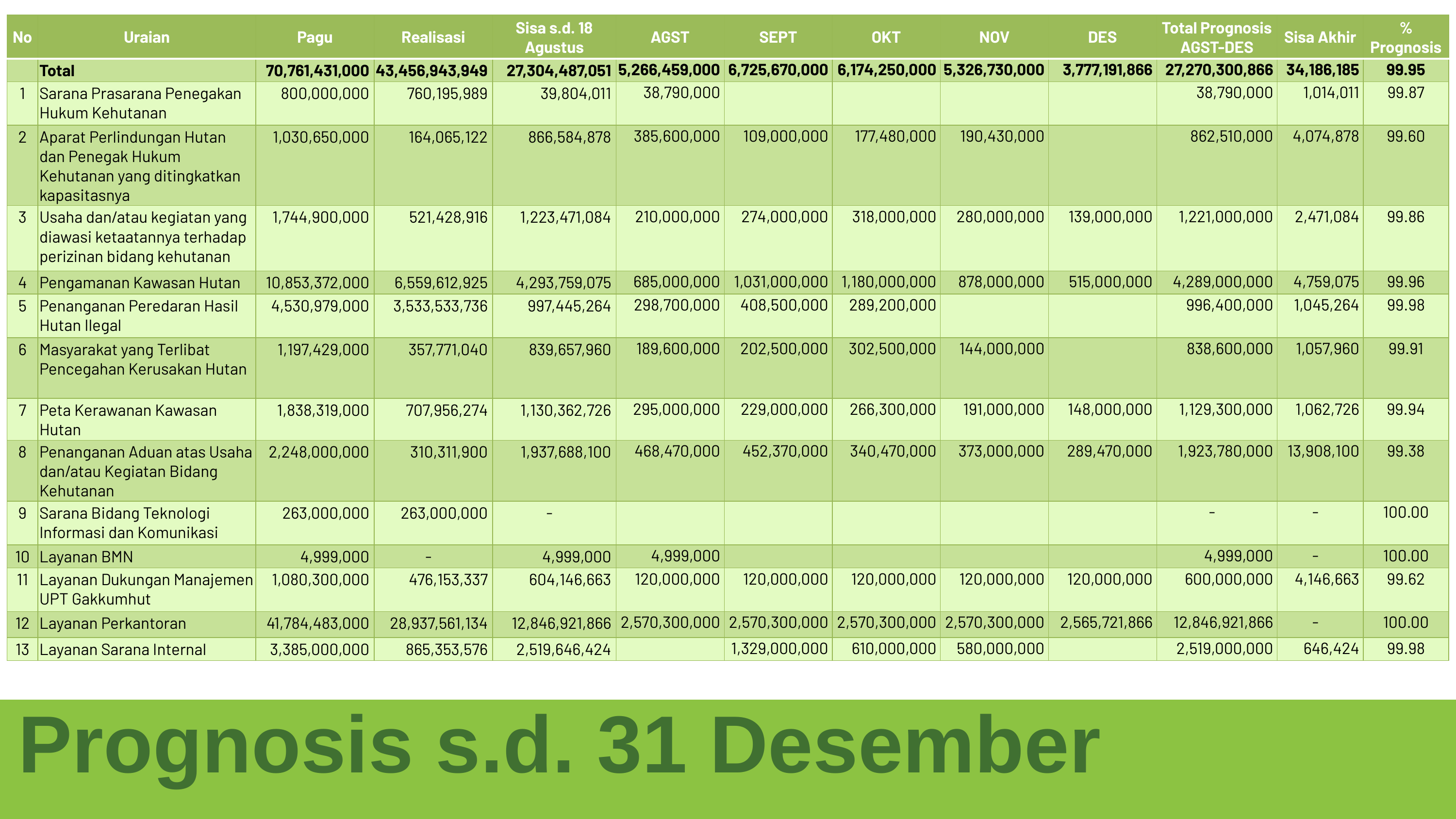

| No | Uraian | Pagu | Realisasi | Sisa s.d. 18 Agustus | AGST | SEPT | OKT | NOV | DES | Total Prognosis AGST-DES | Sisa Akhir | % Prognosis |
| --- | --- | --- | --- | --- | --- | --- | --- | --- | --- | --- | --- | --- |
|  | Total | 70,761,431,000 | 43,456,943,949 | 27,304,487,051 | 5,266,459,000 | 6,725,670,000 | 6,174,250,000 | 5,326,730,000 | 3,777,191,866 | 27,270,300,866 | 34,186,185 | 99.95 |
| 1 | Sarana Prasarana Penegakan Hukum Kehutanan | 800,000,000 | 760,195,989 | 39,804,011 | 38,790,000 |  |  |  |  | 38,790,000 | 1,014,011 | 99.87 |
| 2 | Aparat Perlindungan Hutan dan Penegak Hukum Kehutanan yang ditingkatkan kapasitasnya | 1,030,650,000 | 164,065,122 | 866,584,878 | 385,600,000 | 109,000,000 | 177,480,000 | 190,430,000 |  | 862,510,000 | 4,074,878 | 99.60 |
| 3 | Usaha dan/atau kegiatan yang diawasi ketaatannya terhadap perizinan bidang kehutanan | 1,744,900,000 | 521,428,916 | 1,223,471,084 | 210,000,000 | 274,000,000 | 318,000,000 | 280,000,000 | 139,000,000 | 1,221,000,000 | 2,471,084 | 99.86 |
| 4 | Pengamanan Kawasan Hutan | 10,853,372,000 | 6,559,612,925 | 4,293,759,075 | 685,000,000 | 1,031,000,000 | 1,180,000,000 | 878,000,000 | 515,000,000 | 4,289,000,000 | 4,759,075 | 99.96 |
| 5 | Penanganan Peredaran Hasil Hutan Ilegal | 4,530,979,000 | 3,533,533,736 | 997,445,264 | 298,700,000 | 408,500,000 | 289,200,000 |  |  | 996,400,000 | 1,045,264 | 99.98 |
| 6 | Masyarakat yang Terlibat Pencegahan Kerusakan Hutan | 1,197,429,000 | 357,771,040 | 839,657,960 | 189,600,000 | 202,500,000 | 302,500,000 | 144,000,000 |  | 838,600,000 | 1,057,960 | 99.91 |
| 7 | Peta Kerawanan Kawasan Hutan | 1,838,319,000 | 707,956,274 | 1,130,362,726 | 295,000,000 | 229,000,000 | 266,300,000 | 191,000,000 | 148,000,000 | 1,129,300,000 | 1,062,726 | 99.94 |
| 8 | Penanganan Aduan atas Usaha dan/atau Kegiatan Bidang Kehutanan | 2,248,000,000 | 310,311,900 | 1,937,688,100 | 468,470,000 | 452,370,000 | 340,470,000 | 373,000,000 | 289,470,000 | 1,923,780,000 | 13,908,100 | 99.38 |
| 9 | Sarana Bidang Teknologi Informasi dan Komunikasi | 263,000,000 | 263,000,000 | - |  |  |  |  |  | - | - | 100.00 |
| 10 | Layanan BMN | 4,999,000 | - | 4,999,000 | 4,999,000 |  |  |  |  | 4,999,000 | - | 100.00 |
| 11 | Layanan Dukungan Manajemen UPT Gakkumhut | 1,080,300,000 | 476,153,337 | 604,146,663 | 120,000,000 | 120,000,000 | 120,000,000 | 120,000,000 | 120,000,000 | 600,000,000 | 4,146,663 | 99.62 |
| 12 | Layanan Perkantoran | 41,784,483,000 | 28,937,561,134 | 12,846,921,866 | 2,570,300,000 | 2,570,300,000 | 2,570,300,000 | 2,570,300,000 | 2,565,721,866 | 12,846,921,866 | - | 100.00 |
| 13 | Layanan Sarana Internal | 3,385,000,000 | 865,353,576 | 2,519,646,424 |  | 1,329,000,000 | 610,000,000 | 580,000,000 |  | 2,519,000,000 | 646,424 | 99.98 |

Prognosis s.d. 31 Desember